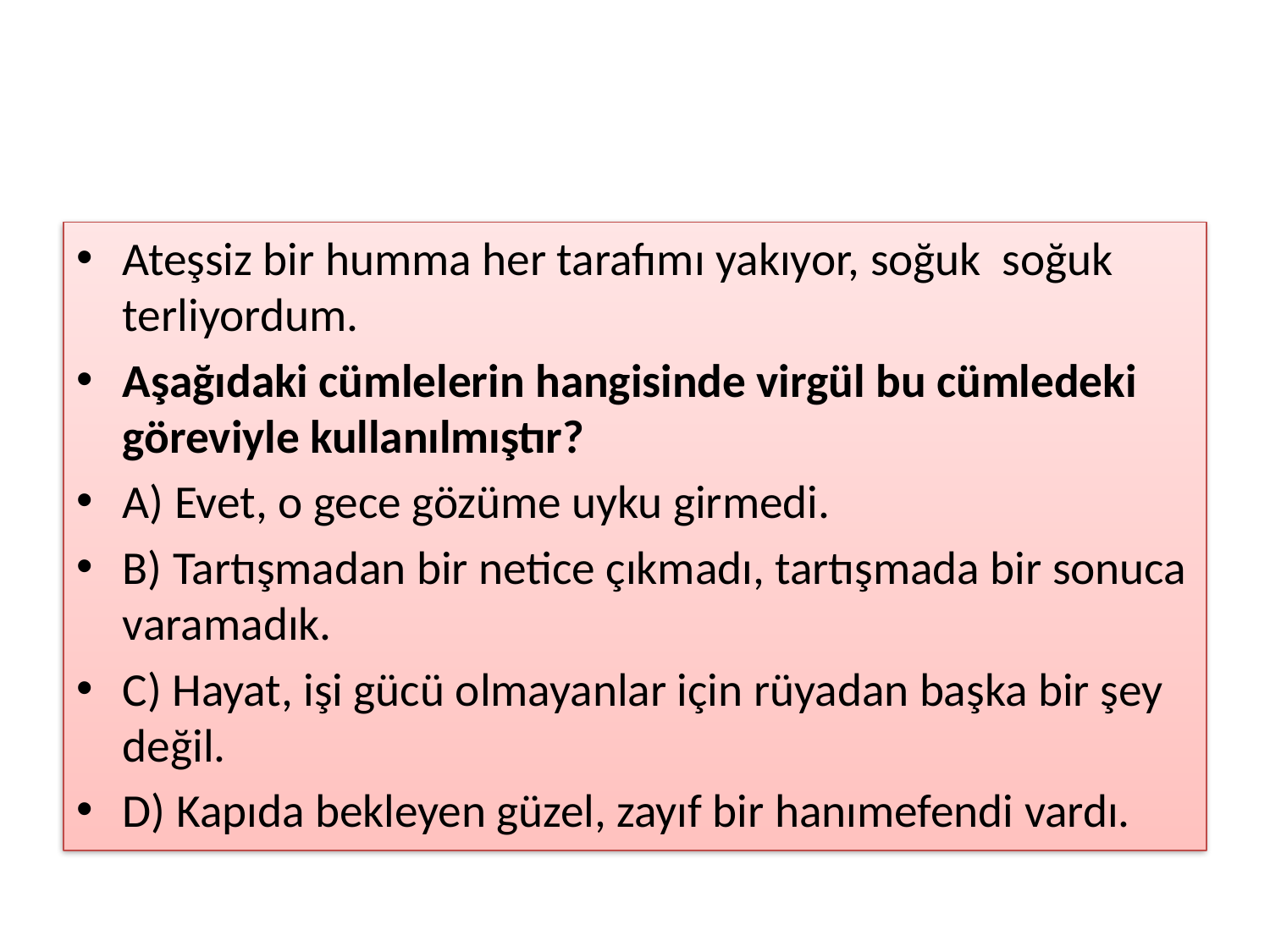

#
Ateşsiz bir humma her tarafımı yakıyor, soğuk  soğuk terliyordum.
Aşağıdaki cümlelerin hangisinde virgül bu cümledeki göreviyle kullanılmıştır?
A) Evet, o gece gözüme uyku girmedi.
B) Tartışmadan bir netice çıkmadı, tartışmada bir sonuca varamadık.
C) Hayat, işi gücü olmayanlar için rüyadan başka bir şey değil.
D) Kapıda bekleyen güzel, zayıf bir hanımefendi vardı.